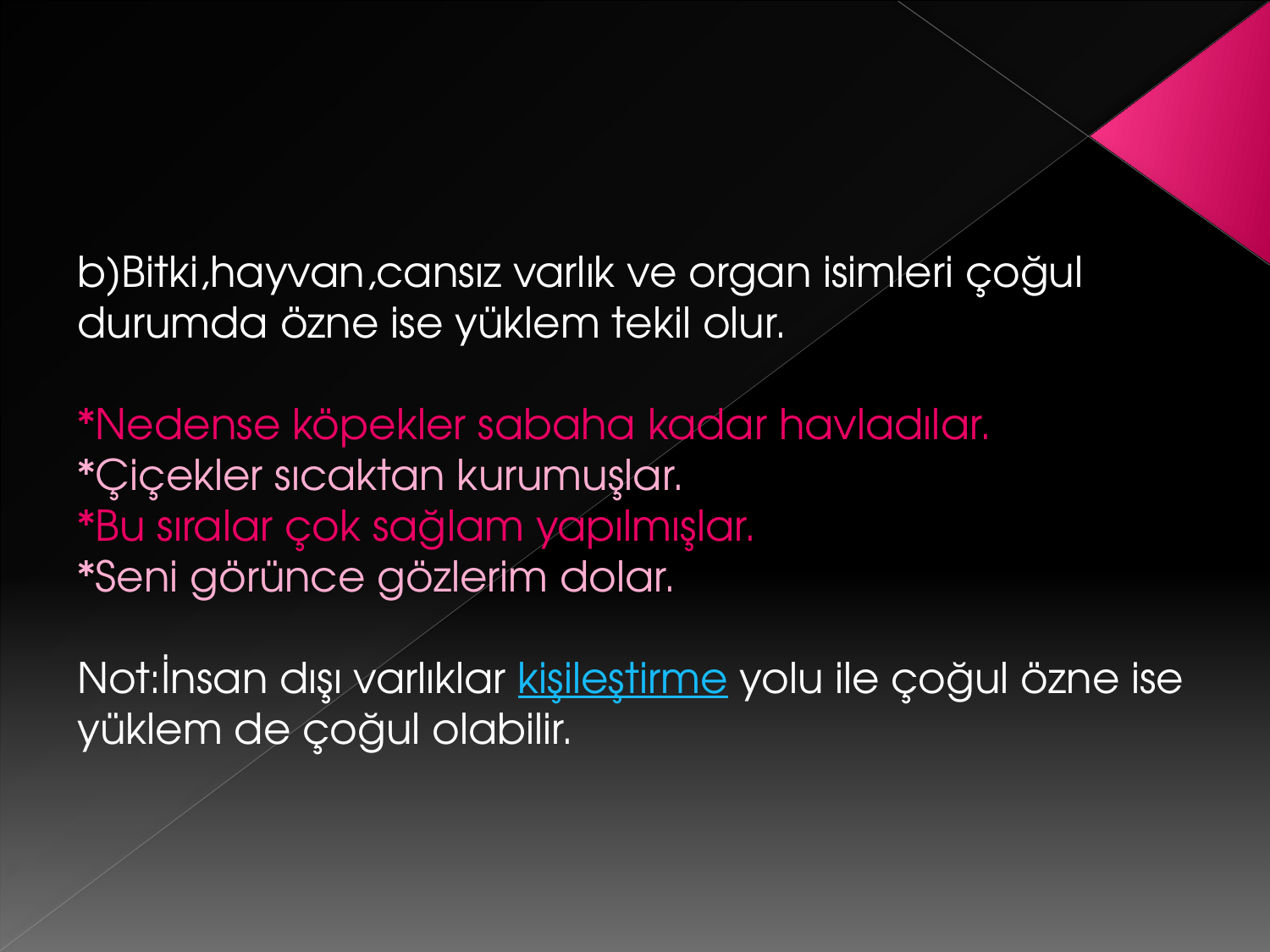

b)Bitki,hayvan,cansız varlık ve organ isimleri çoğul durumda özne ise yüklem tekil olur.
*Nedense köpekler sabaha kadar havladılar.
*Çiçekler sıcaktan kurumuşlar.
*Bu sıralar çok sağlam yapılmışlar.
*Seni görünce gözlerim dolar.

Not:İnsan dışı varlıklar kişileştirme yolu ile çoğul özne ise yüklem de çoğul olabilir.